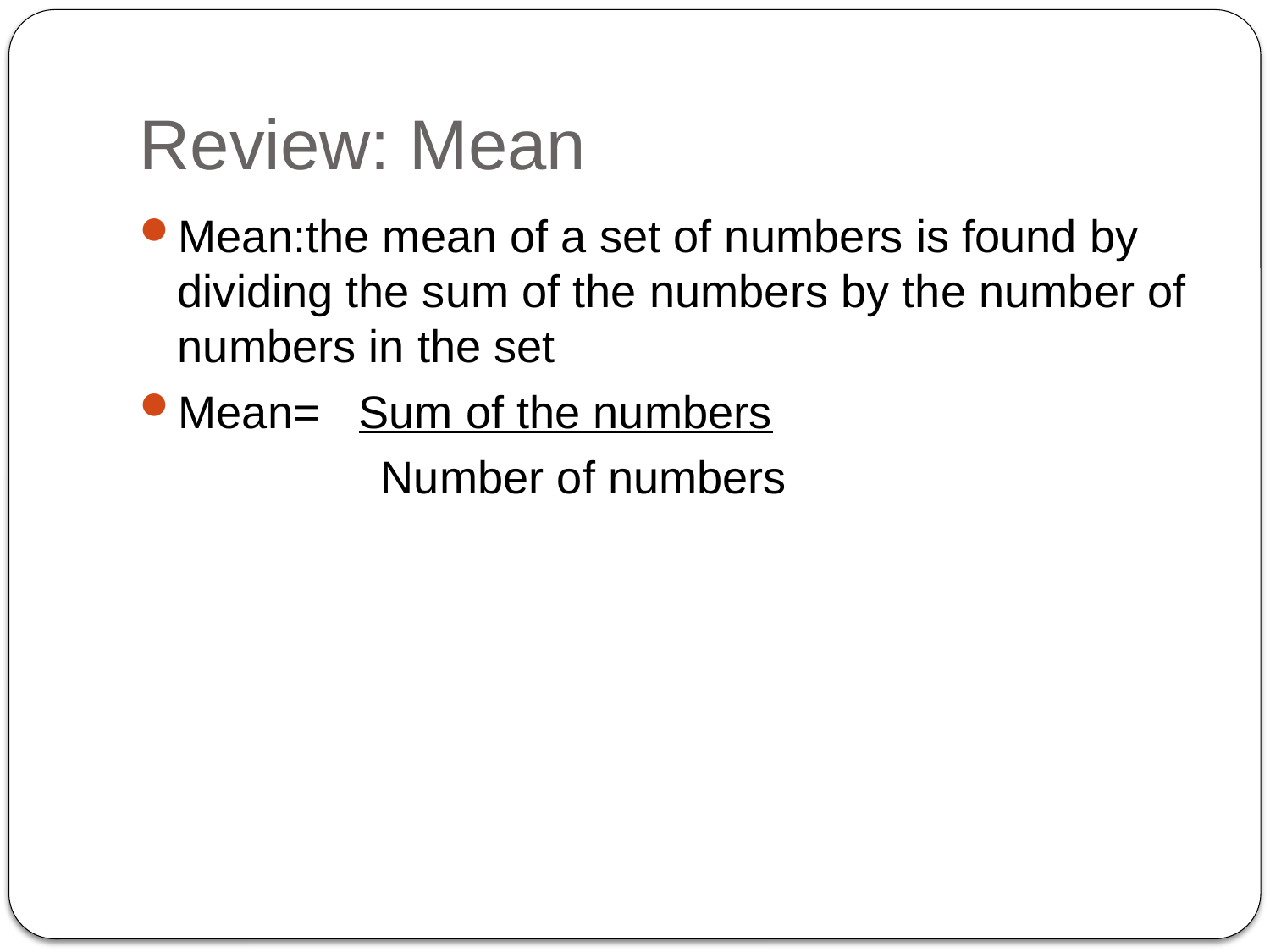

# Review: Mean
Mean:the mean of a set of numbers is found by dividing the sum of the numbers by the number of numbers in the set
Mean=   Sum of the numbers
                   Number of numbers